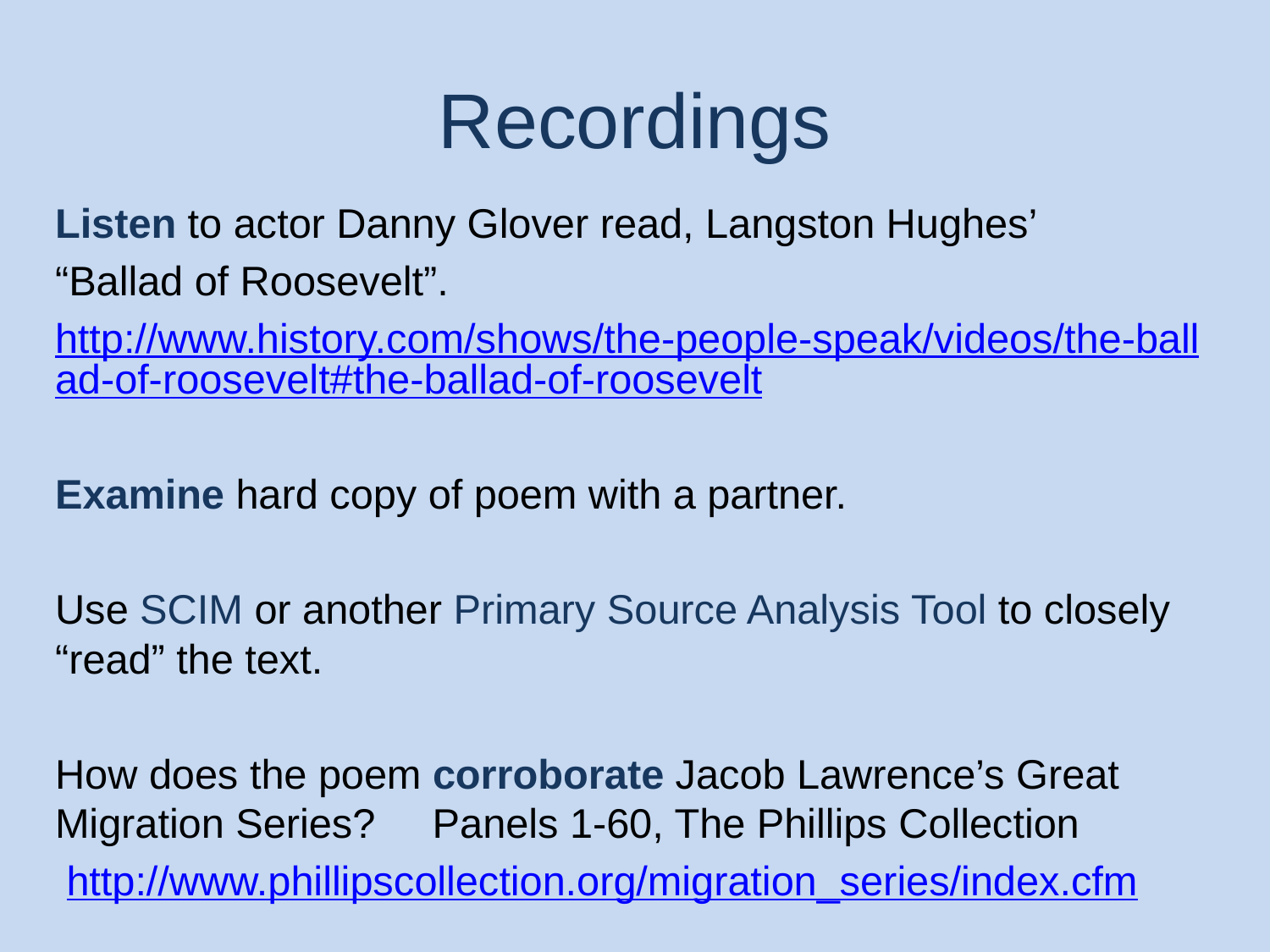

# Recordings
Listen to actor Danny Glover read, Langston Hughes’
“Ballad of Roosevelt”.
http://www.history.com/shows/the-people-speak/videos/the-ballad-of-roosevelt#the-ballad-of-roosevelt

Examine hard copy of poem with a partner.

Use SCIM or another Primary Source Analysis Tool to closely “read” the text.

How does the poem corroborate Jacob Lawrence’s Great Migration Series?     Panels 1-60, The Phillips Collection
 http://www.phillipscollection.org/migration_series/index.cfm